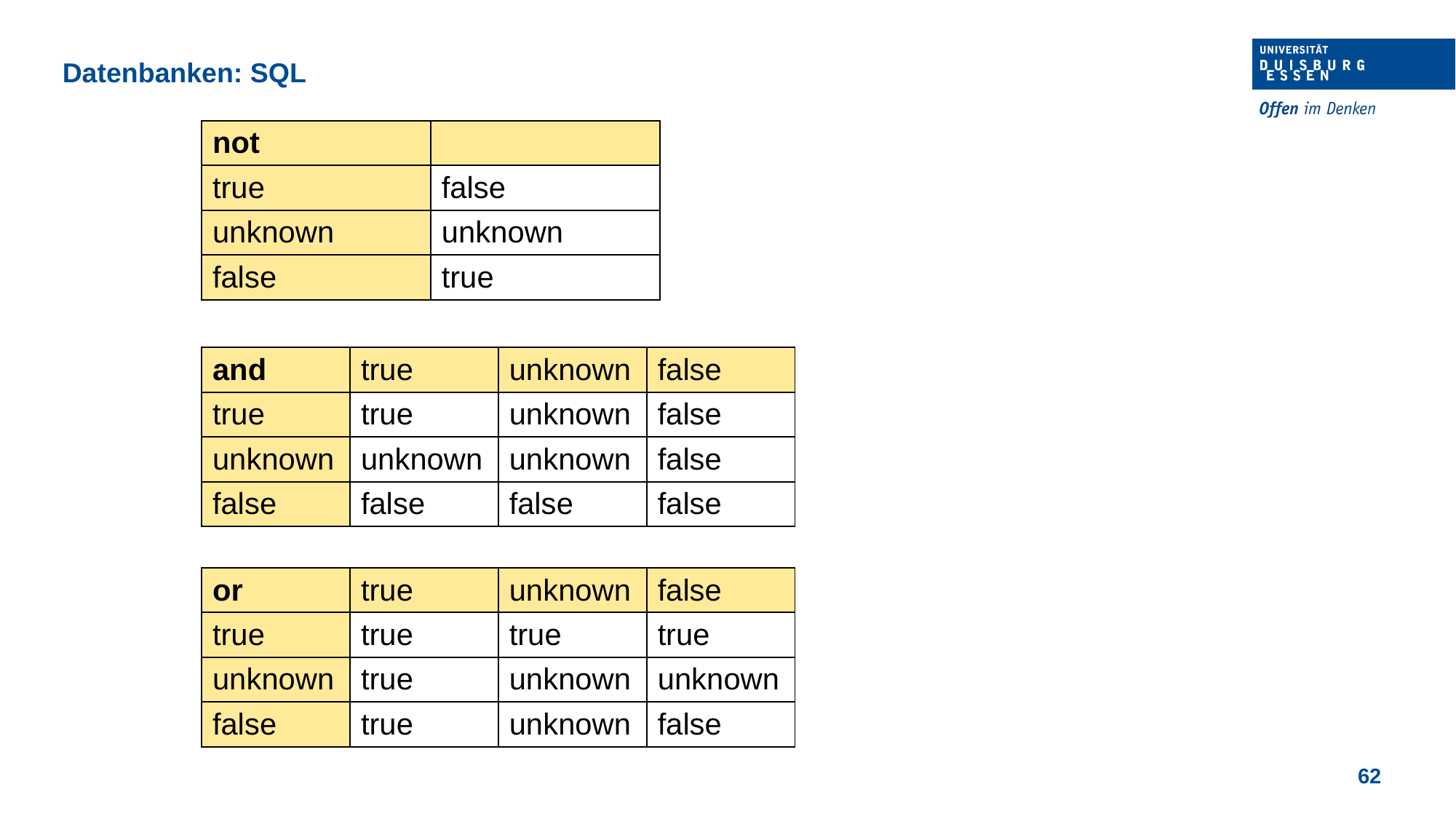

Datenbanken: SQL
| not |  |
| --- | --- |
| true | false |
| unknown | unknown |
| false | true |
| and | true | unknown | false |
| --- | --- | --- | --- |
| true | true | unknown | false |
| unknown | unknown | unknown | false |
| false | false | false | false |
| or | true | unknown | false |
| --- | --- | --- | --- |
| true | true | true | true |
| unknown | true | unknown | unknown |
| false | true | unknown | false |
62